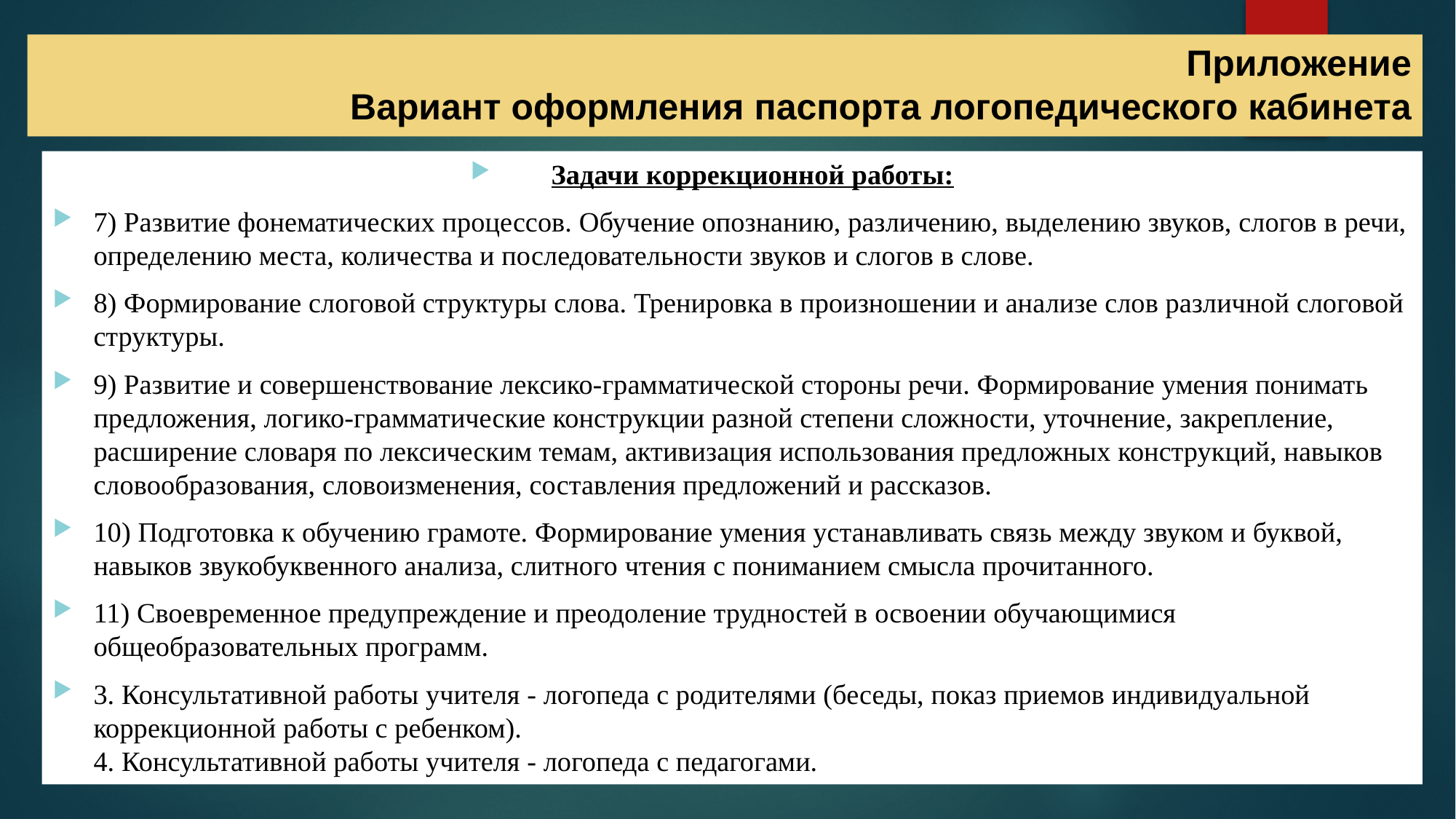

# Приложение Вариант оформления паспорта логопедического кабинета
Задачи коррекционной работы:
7) Развитие фонематических процессов. Обучение опознанию, различению, выделению звуков, слогов в речи, определению места, количества и последовательности звуков и слогов в слове.
8) Формирование слоговой структуры слова. Тренировка в произношении и анализе слов различной слоговой структуры.
9) Развитие и совершенствование лексико-грамматической стороны речи. Формирование умения понимать предложения, логико-грамматические конструкции разной степени сложности, уточнение, закрепление, расширение словаря по лексическим темам, активизация использования предложных конструкций, навыков словообразования, словоизменения, составления предложений и рассказов.
10) Подготовка к обучению грамоте. Формирование умения устанавливать связь между звуком и буквой, навыков звукобуквенного анализа, слитного чтения с пониманием смысла прочитанного.
11) Своевременное предупреждение и преодоление трудностей в освоении обучающимися общеобразовательных программ.
3. Консультативной работы учителя - логопеда с родителями (беседы, показ приемов индивидуальной коррекционной работы с ребенком).
4. Консультативной работы учителя - логопеда с педагогами.